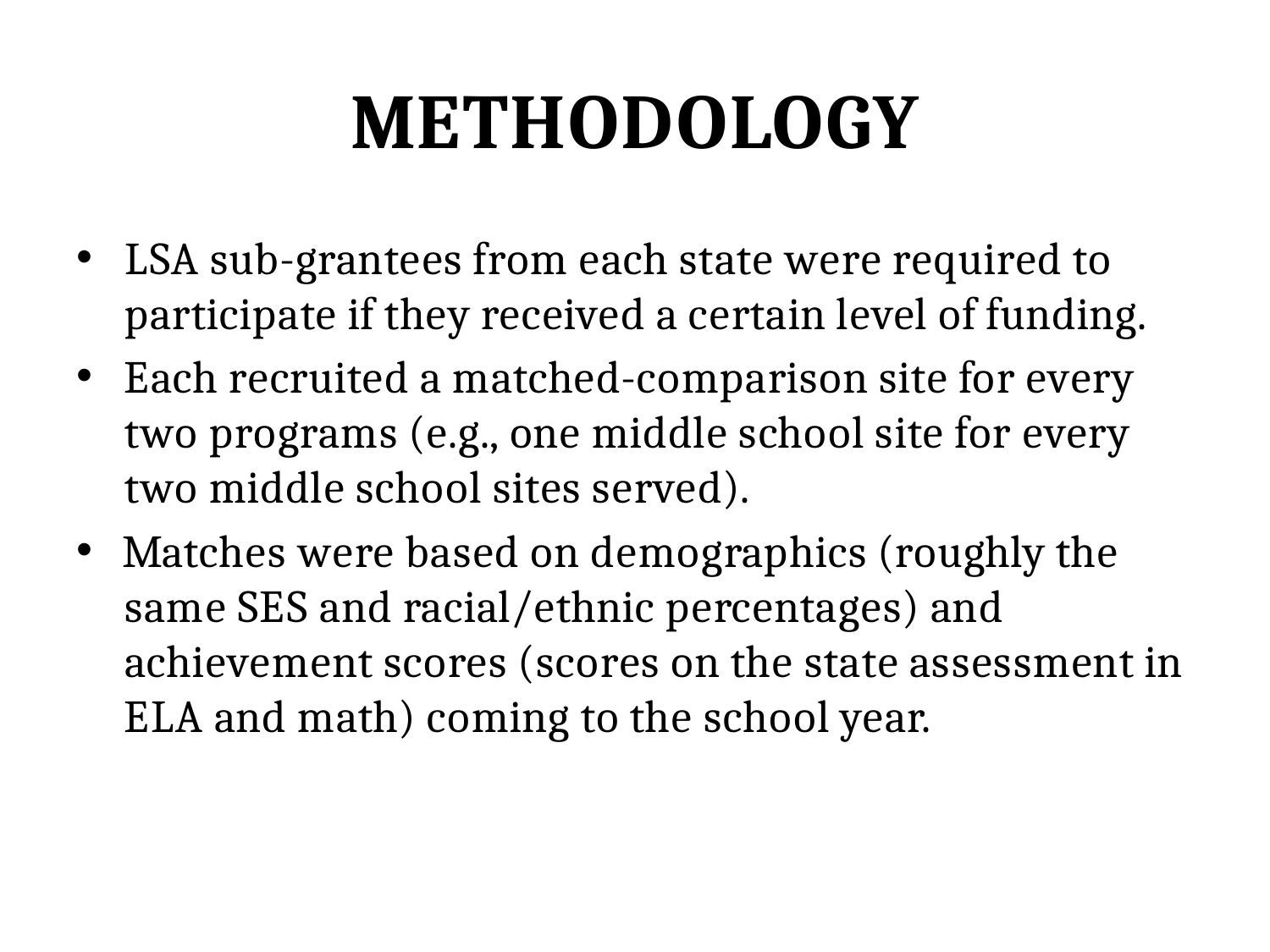

# Methodology
LSA sub-grantees from each state were required to participate if they received a certain level of funding.
Each recruited a matched-comparison site for every two programs (e.g., one middle school site for every two middle school sites served).
Matches were based on demographics (roughly the same SES and racial/ethnic percentages) and achievement scores (scores on the state assessment in ELA and math) coming to the school year.